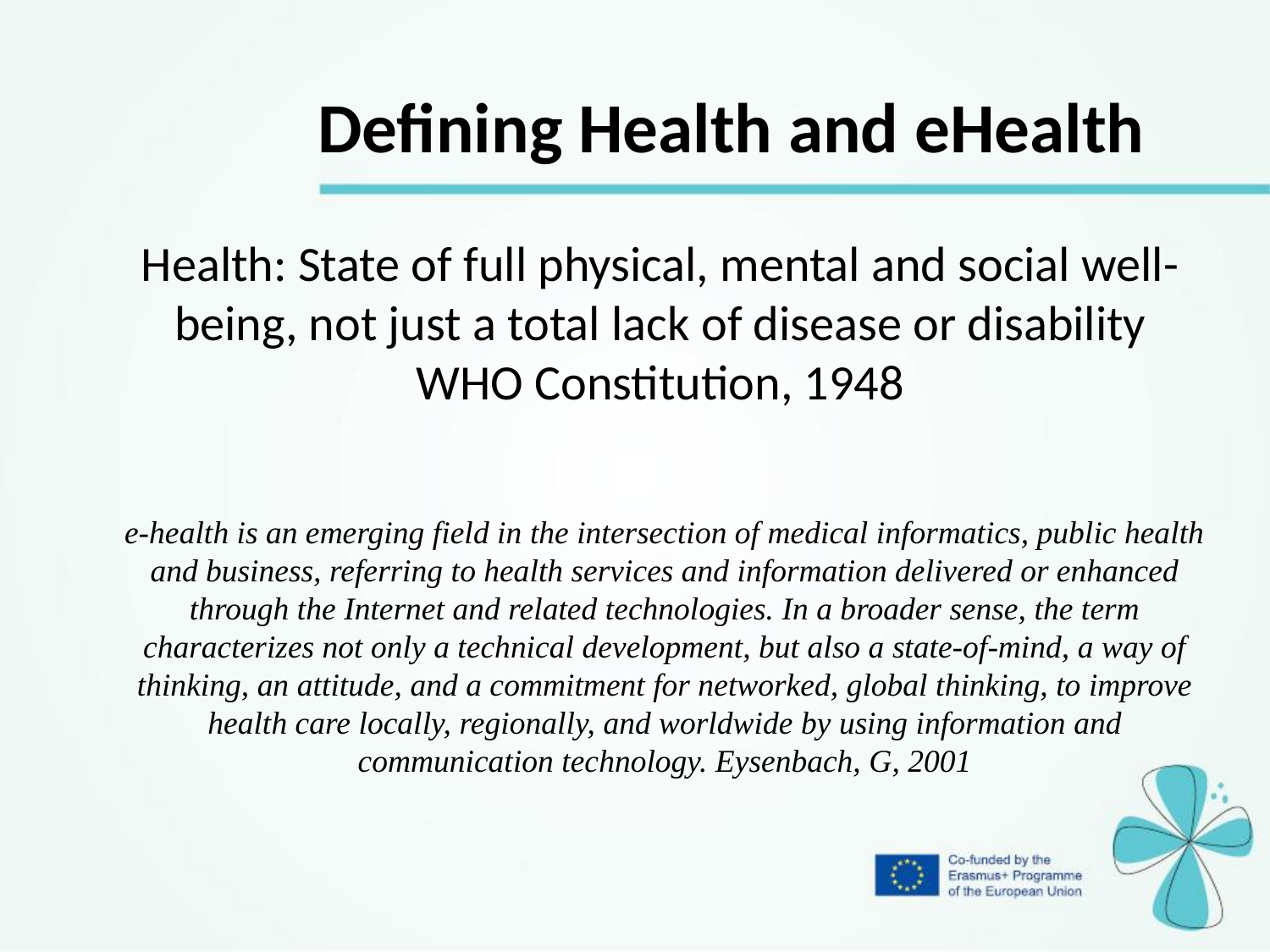

Defining Health and eHealth
Health: State of full physical, mental and social well-being, not just a total lack of disease or disability
WHO Constitution, 1948
e-health is an emerging field in the intersection of medical informatics, public health and business, referring to health services and information delivered or enhanced through the Internet and related technologies. In a broader sense, the term characterizes not only a technical development, but also a state-of-mind, a way of thinking, an attitude, and a commitment for networked, global thinking, to improve health care locally, regionally, and worldwide by using information and communication technology. Eysenbach, G, 2001